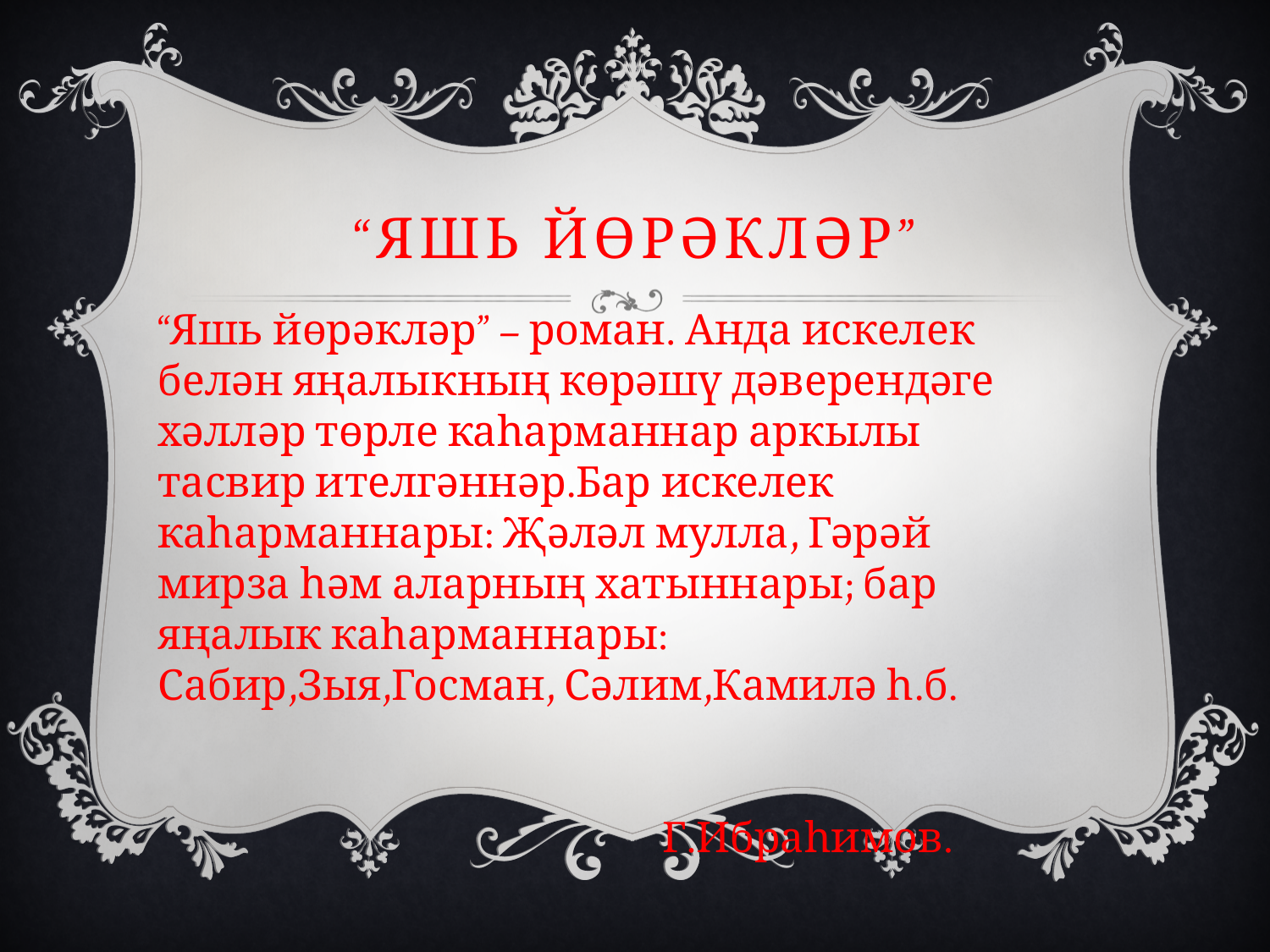

# “Яшь Йөрәкләр”
“Яшь йөрәкләр” – роман. Анда искелек белән яңалыкның көрәшү дәверендәге хәлләр төрле каһарманнар аркылы тасвир ителгәннәр.Бар искелек каһарманнары: Җәләл мулла, Гәрәй мирза һәм аларның хатыннары; бар яңалык каһарманнары: Сабир,Зыя,Госман, Сәлим,Камилә һ.б.

                                                     Г.Ибраһимов.